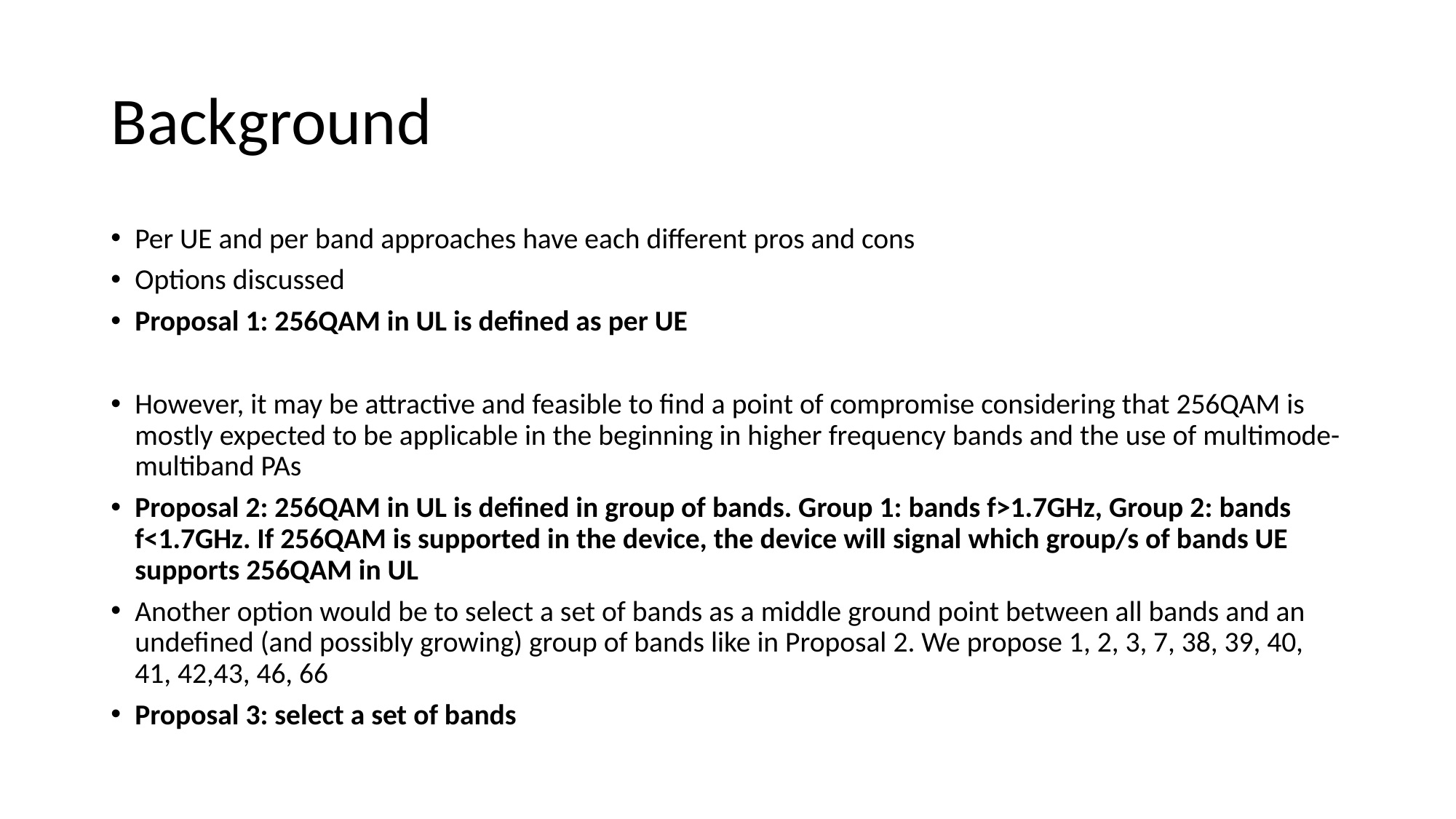

# Background
Per UE and per band approaches have each different pros and cons
Options discussed
Proposal 1: 256QAM in UL is defined as per UE

However, it may be attractive and feasible to find a point of compromise considering that 256QAM is mostly expected to be applicable in the beginning in higher frequency bands and the use of multimode-multiband PAs
Proposal 2: 256QAM in UL is defined in group of bands. Group 1: bands f>1.7GHz, Group 2: bands f<1.7GHz. If 256QAM is supported in the device, the device will signal which group/s of bands UE supports 256QAM in UL
Another option would be to select a set of bands as a middle ground point between all bands and an undefined (and possibly growing) group of bands like in Proposal 2. We propose 1, 2, 3, 7, 38, 39, 40, 41, 42,43, 46, 66
Proposal 3: select a set of bands